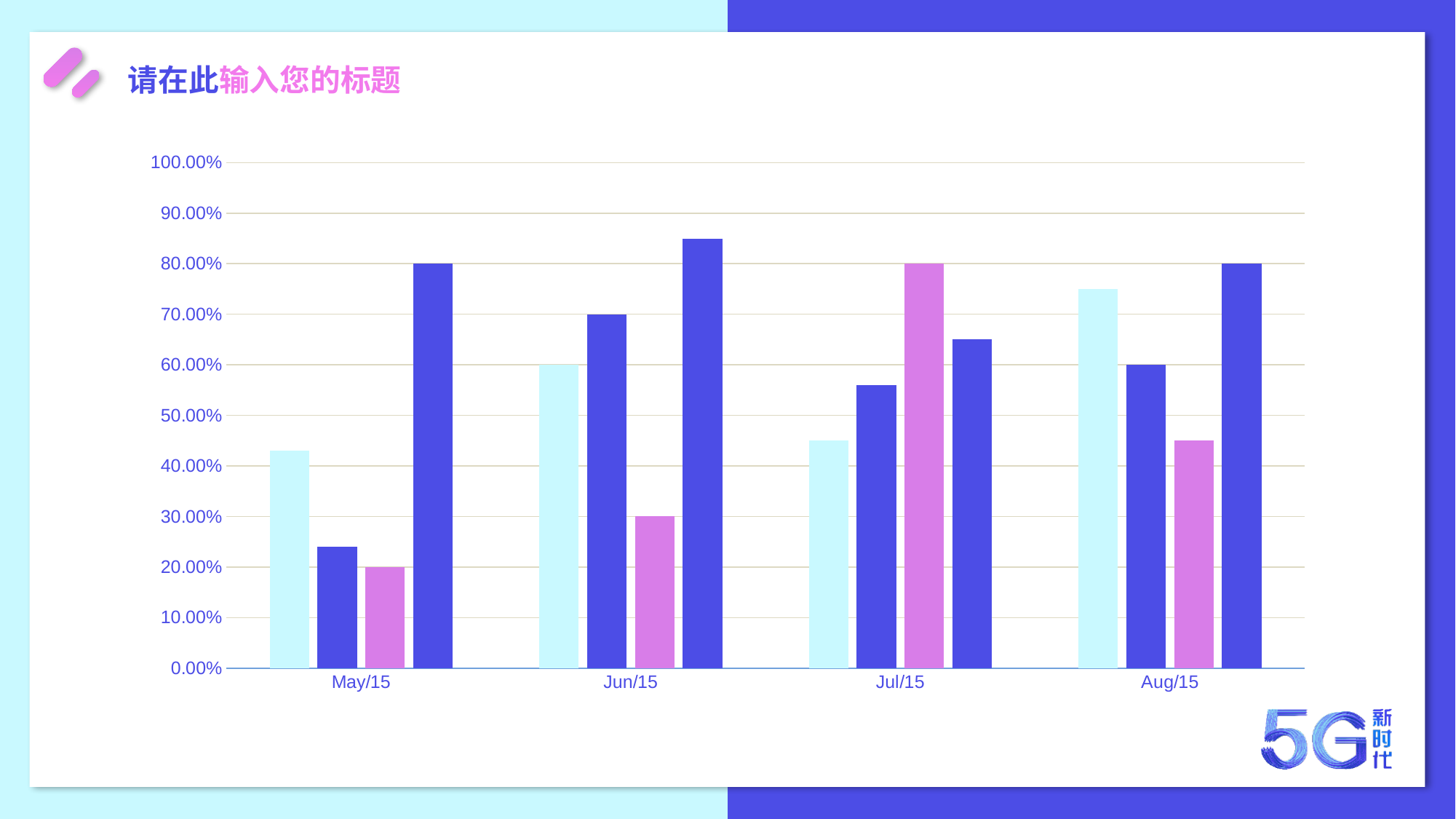

### Chart

| Category | Series 1 | Series 2 | Series 3 | Series 4 |
|---|---|---|---|---|
| 42125 | 0.43 | 0.24 | 0.2 | 0.8 |
| 42156 | 0.6 | 0.7 | 0.3 | 0.85 |
| 42186 | 0.45 | 0.56 | 0.8 | 0.65 |
| 42217 | 0.75 | 0.6 | 0.45 | 0.8 |